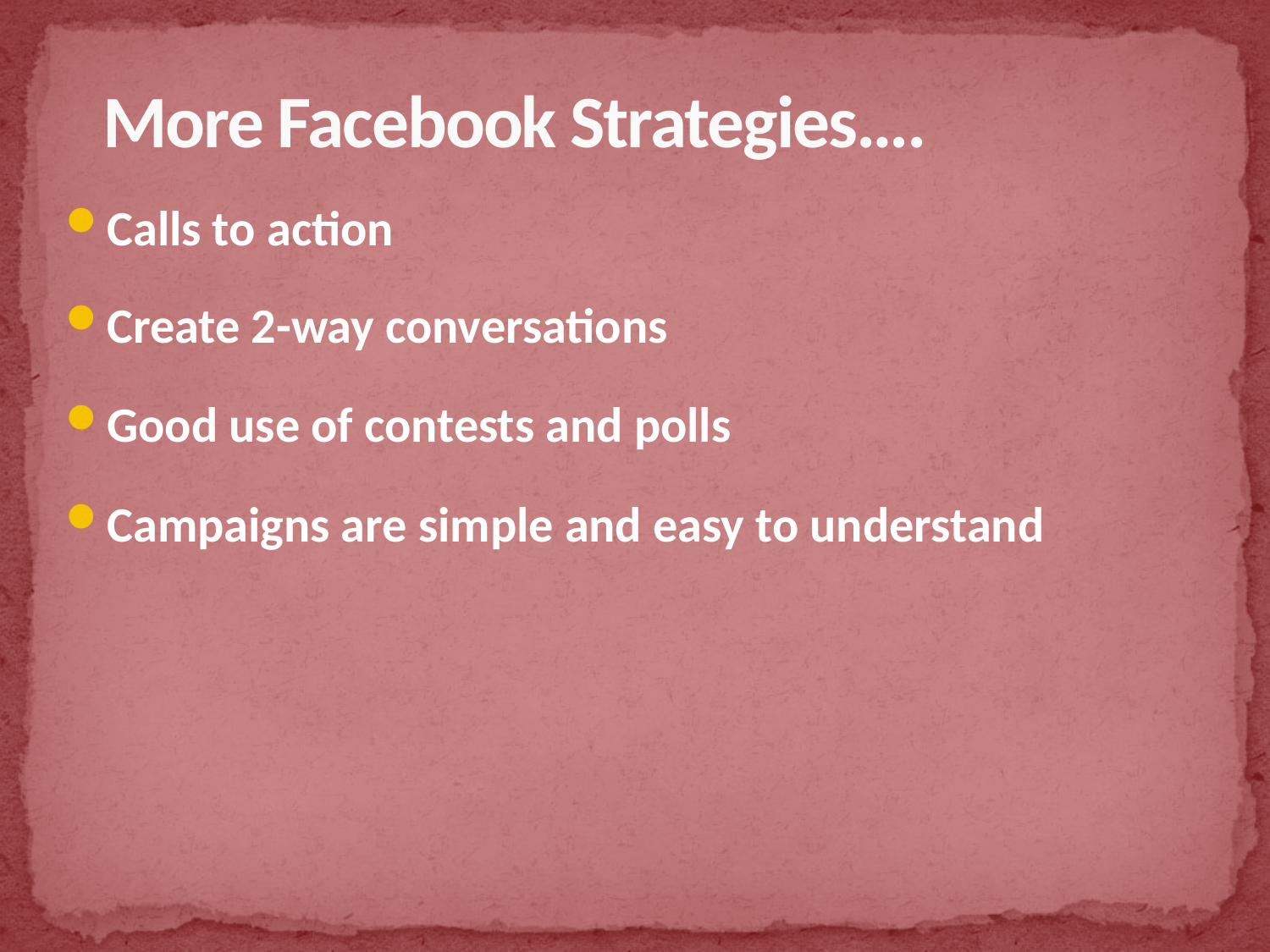

# More Facebook Strategies….
Calls to action

Create 2-way conversations

Good use of contests and polls

Campaigns are simple and easy to understand